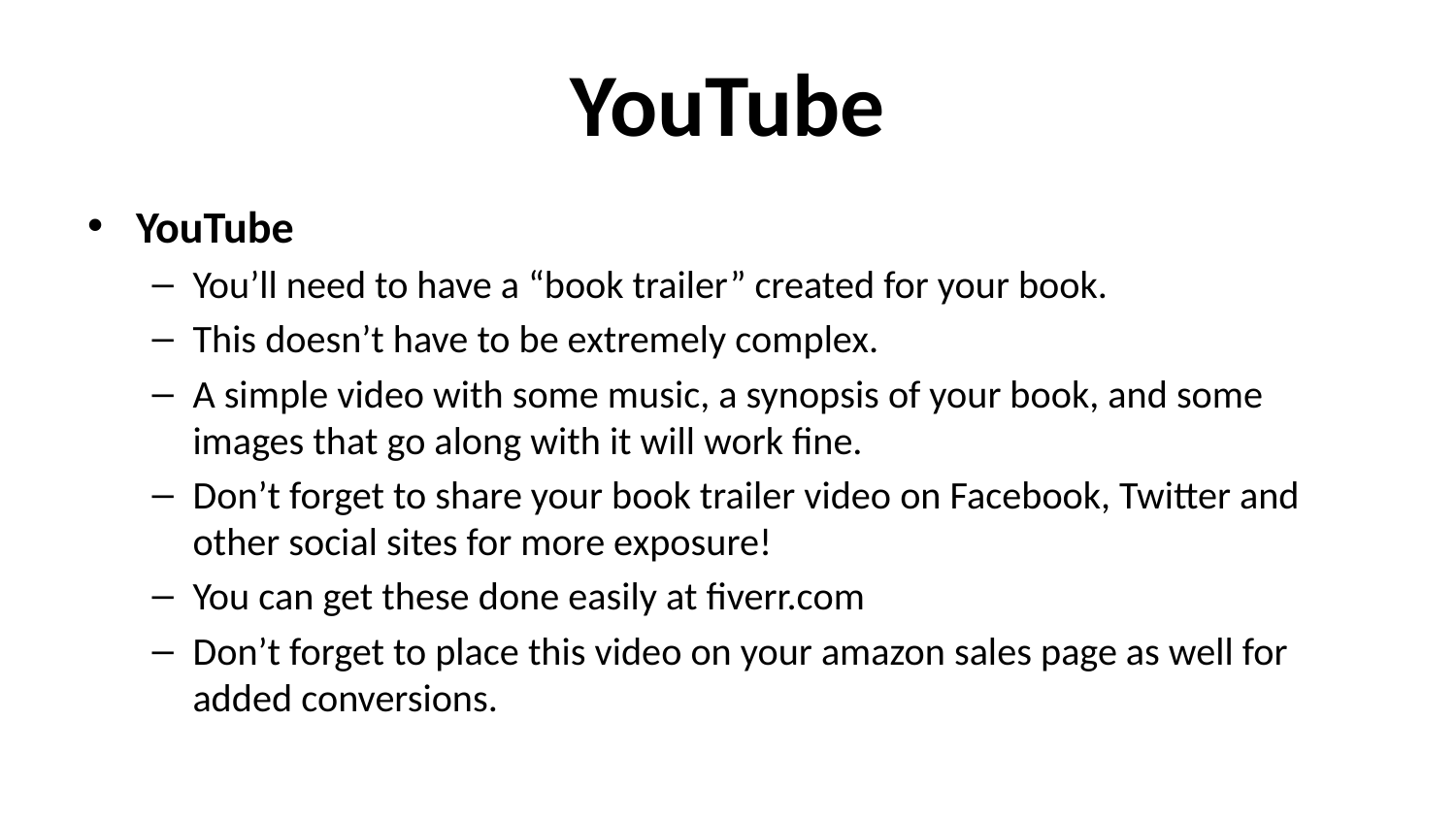

# YouTube
YouTube
You’ll need to have a “book trailer” created for your book.
This doesn’t have to be extremely complex.
A simple video with some music, a synopsis of your book, and some images that go along with it will work fine.
Don’t forget to share your book trailer video on Facebook, Twitter and other social sites for more exposure!
You can get these done easily at fiverr.com
Don’t forget to place this video on your amazon sales page as well for added conversions.